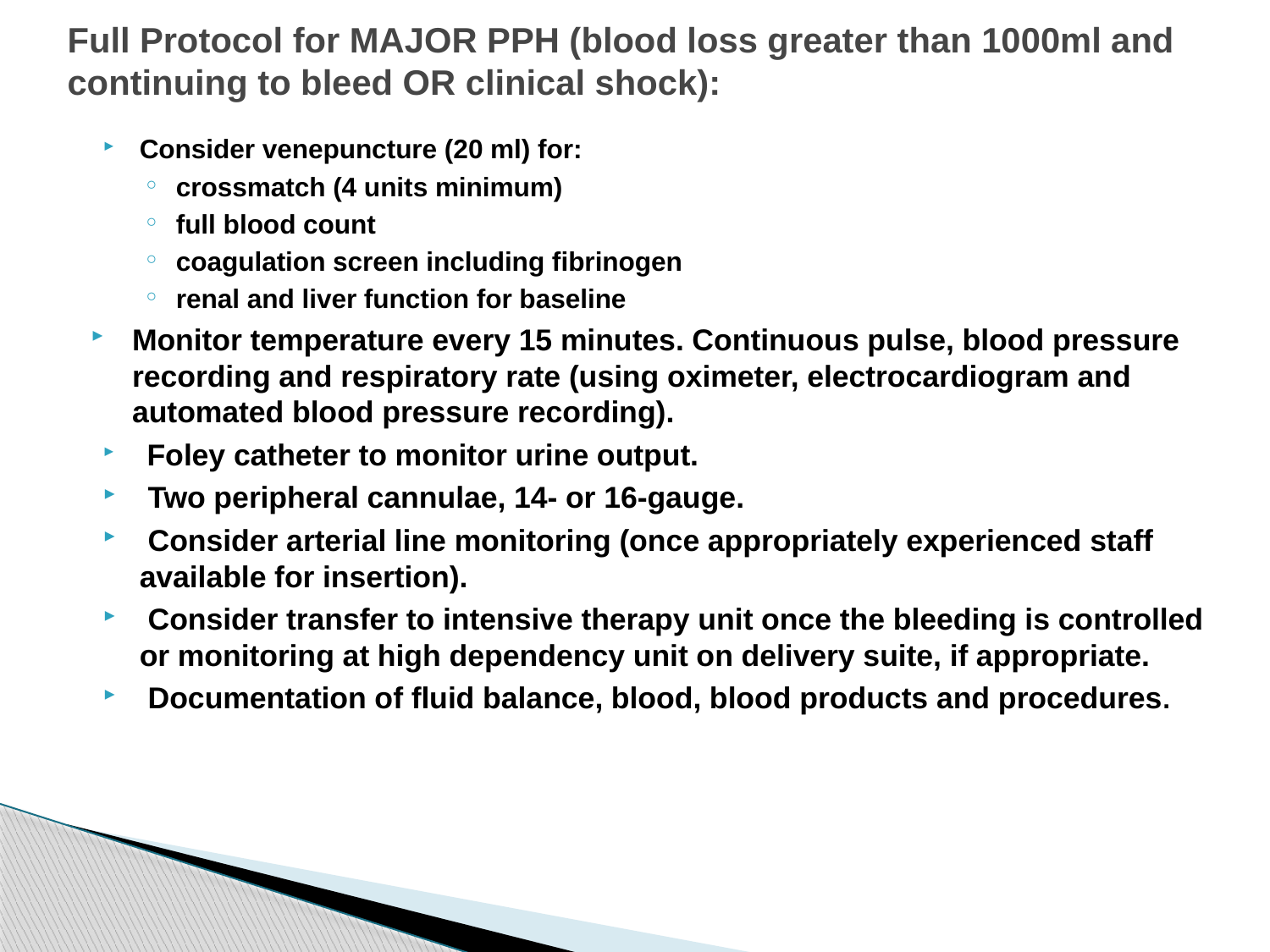

# Full Protocol for MAJOR PPH (blood loss greater than 1000ml and continuing to bleed OR clinical shock):
Consider venepuncture (20 ml) for:
crossmatch (4 units minimum)
full blood count
coagulation screen including fibrinogen
renal and liver function for baseline
Monitor temperature every 15 minutes. Continuous pulse, blood pressure recording and respiratory rate (using oximeter, electrocardiogram and automated blood pressure recording).
 Foley catheter to monitor urine output.
 Two peripheral cannulae, 14- or 16-gauge.
 Consider arterial line monitoring (once appropriately experienced staff available for insertion).
 Consider transfer to intensive therapy unit once the bleeding is controlled or monitoring at high dependency unit on delivery suite, if appropriate.
 Documentation of fluid balance, blood, blood products and procedures.